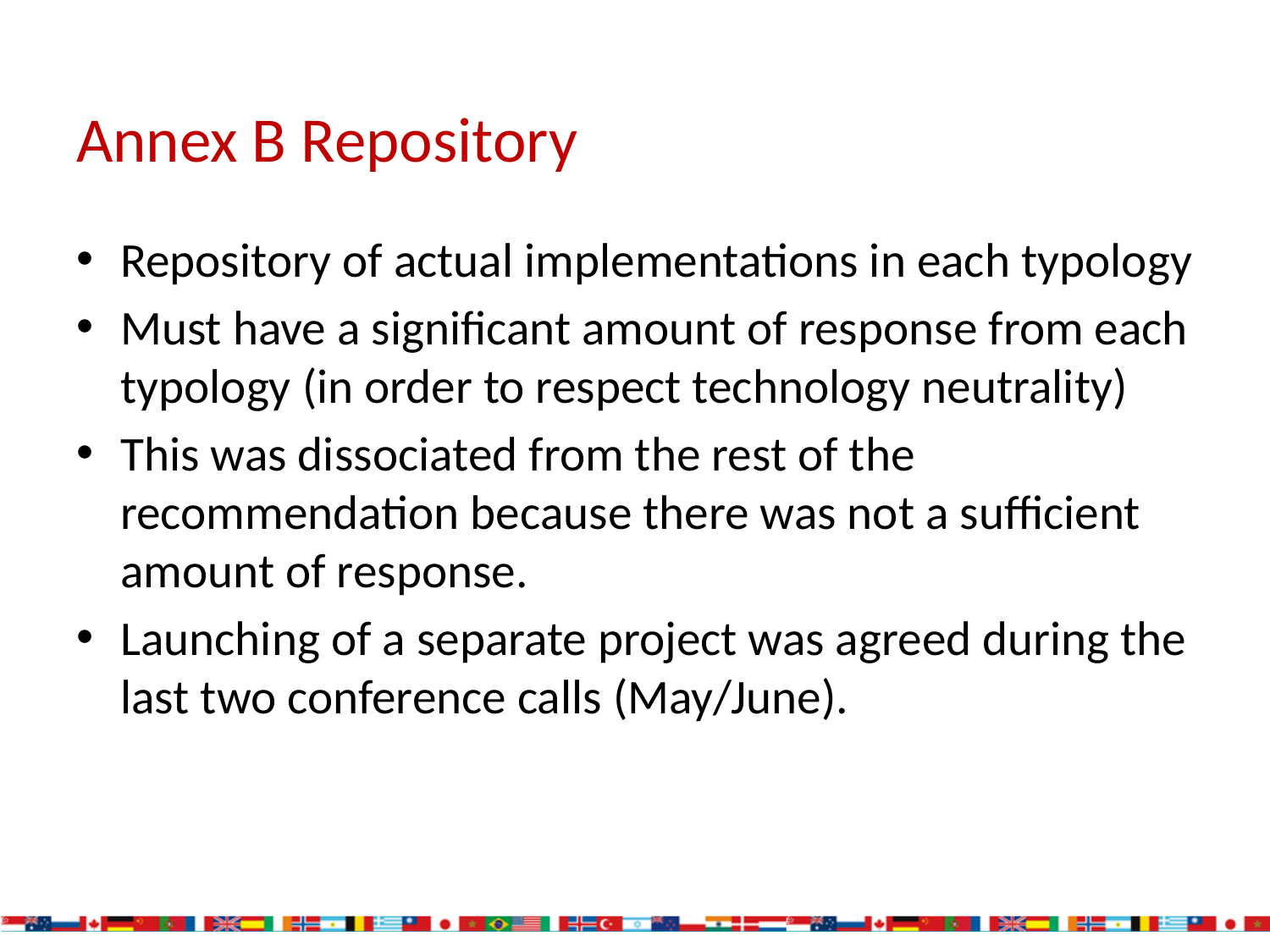

# Annex B Repository
Repository of actual implementations in each typology
Must have a significant amount of response from each typology (in order to respect technology neutrality)
This was dissociated from the rest of the recommendation because there was not a sufficient amount of response.
Launching of a separate project was agreed during the last two conference calls (May/June).